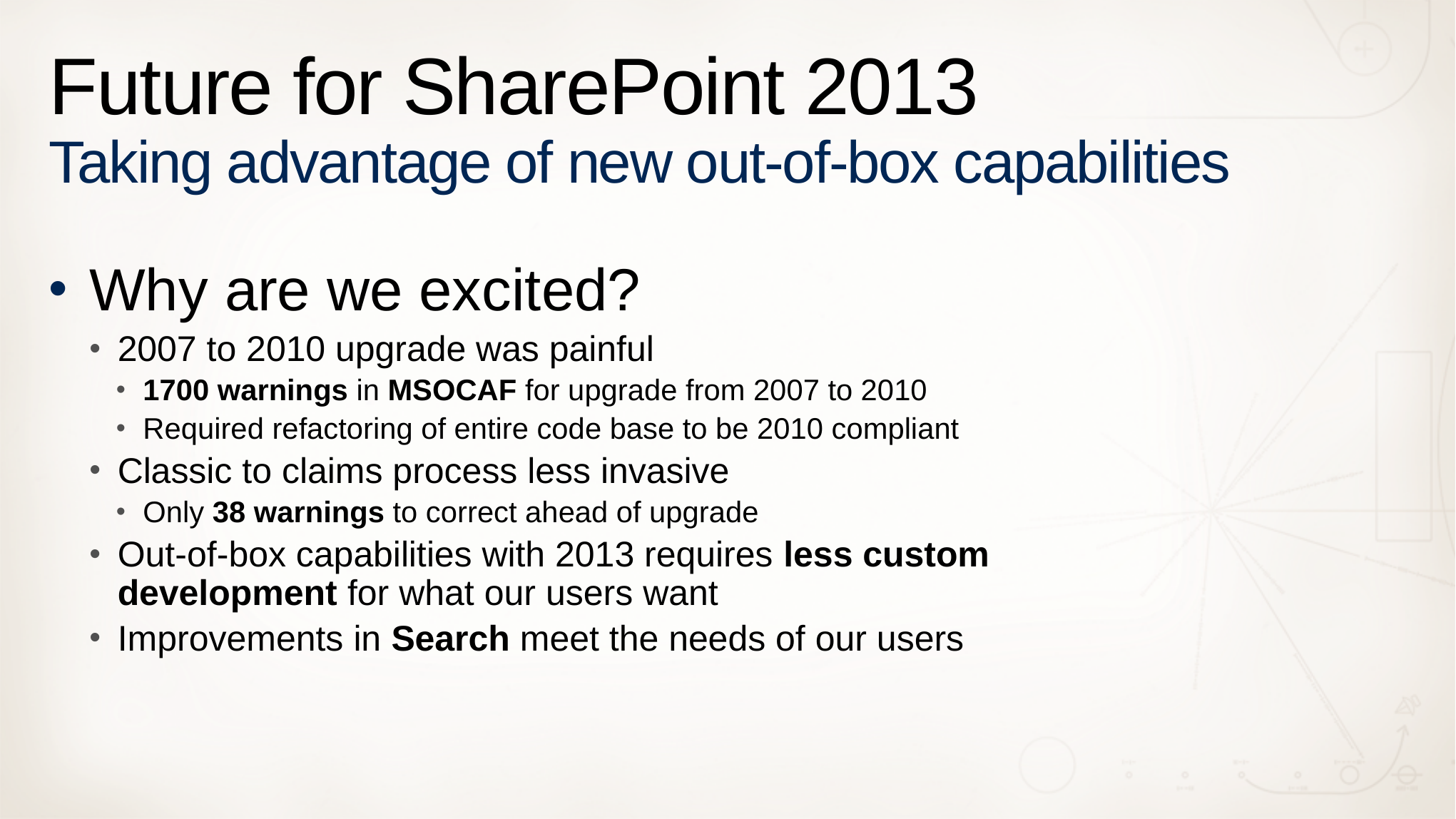

# Future for SharePoint 2013 Taking advantage of new out-of-box capabilities
Why are we excited?
2007 to 2010 upgrade was painful
1700 warnings in MSOCAF for upgrade from 2007 to 2010
Required refactoring of entire code base to be 2010 compliant
Classic to claims process less invasive
Only 38 warnings to correct ahead of upgrade
Out-of-box capabilities with 2013 requires less custom
development for what our users want
Improvements in Search meet the needs of our users